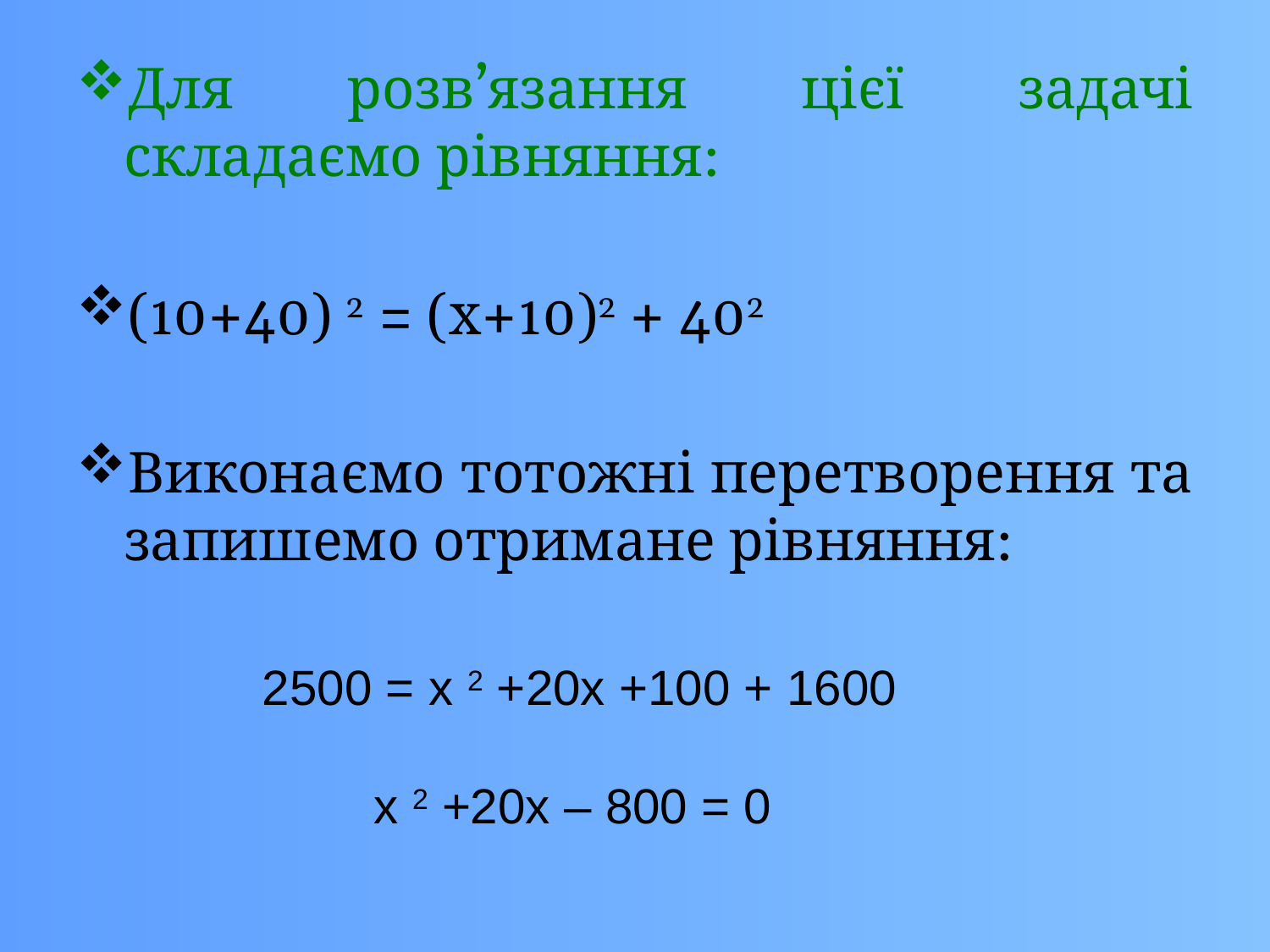

Для розв’язання цієї задачі складаємо рівняння:

(10+40) 2 = (х+10)2 + 402

Виконаємо тотожні перетворення та запишемо отримане рівняння:

2500 = х 2 +20х +100 + 1600

х 2 +20х – 800 = 0